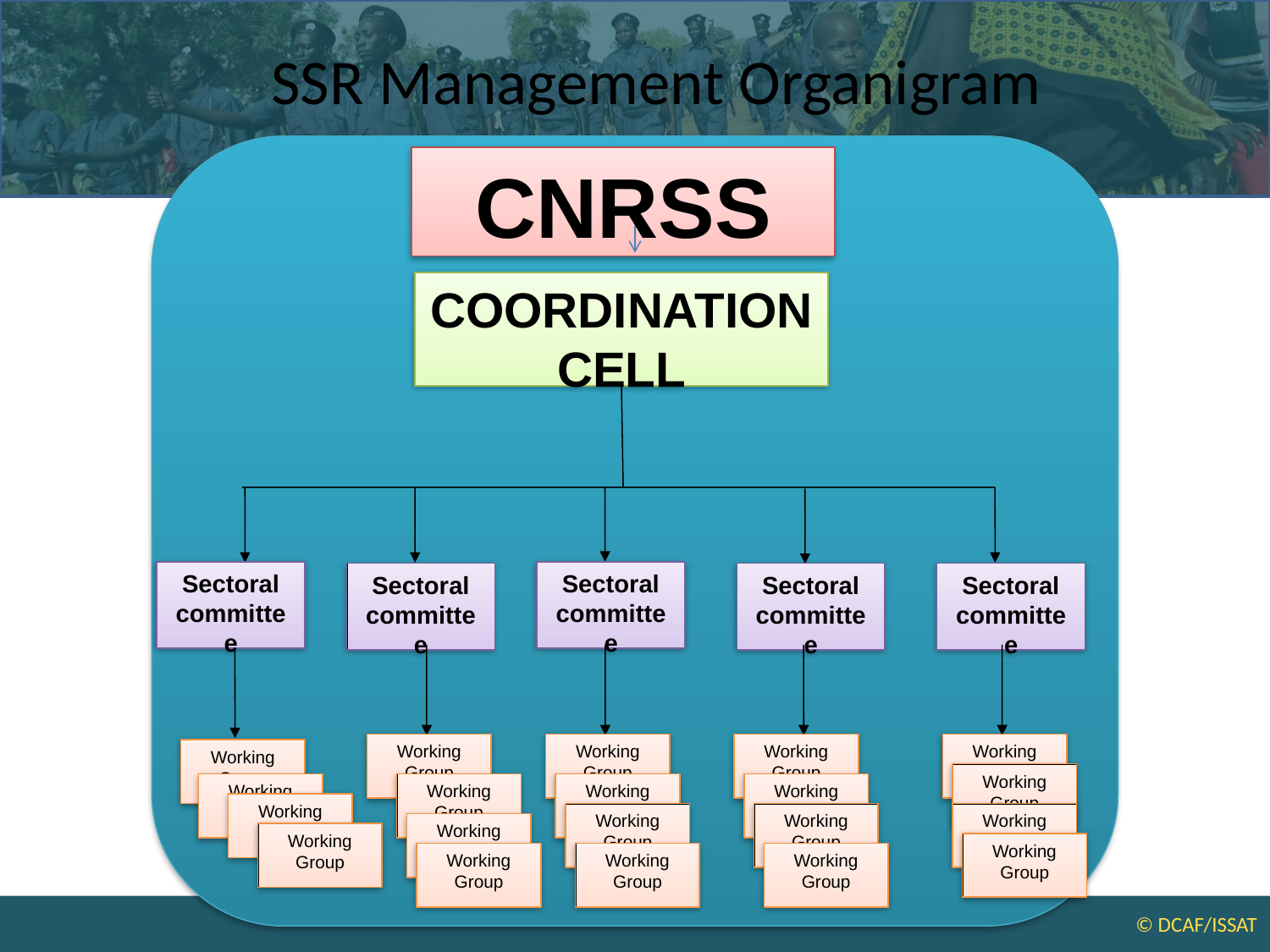

SSR Management Organigram

CNRSS
COORDINATION CELL

Sectoral committee

Sectoral committee

Sectoral committee

Sectoral committee

Sectoral committee

Working Group
Working Group
Working Group
Working Group
Working Group
Working Group
Working Group
Working Group
Working Group
Working Group
Working Group
Working Group
Working Group
Working Group
Working Group
Working Group
Working Group
Working Group
Working Group
Working Group